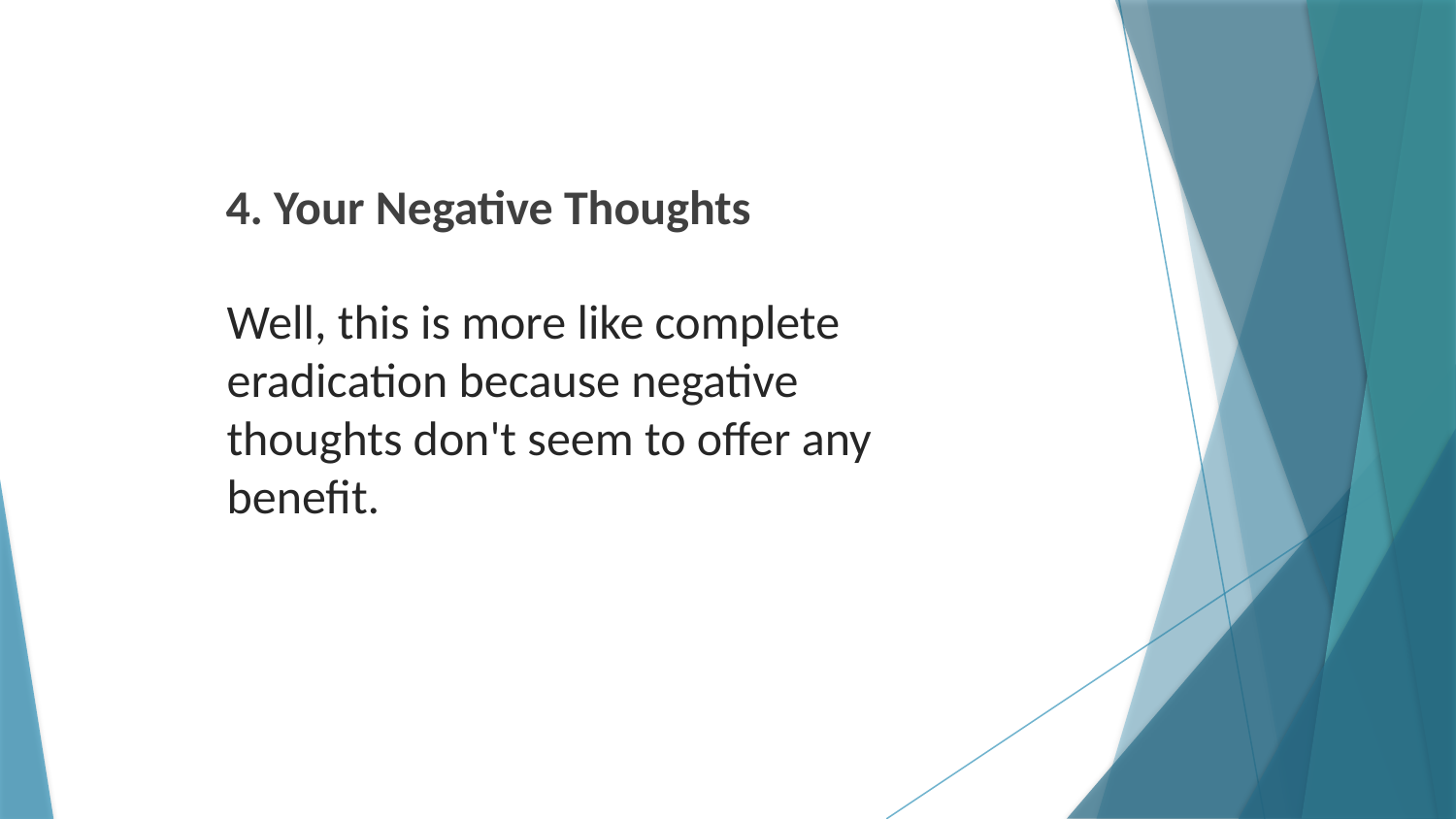

4. Your Negative Thoughts
Well, this is more like complete eradication because negative thoughts don't seem to offer any benefit.